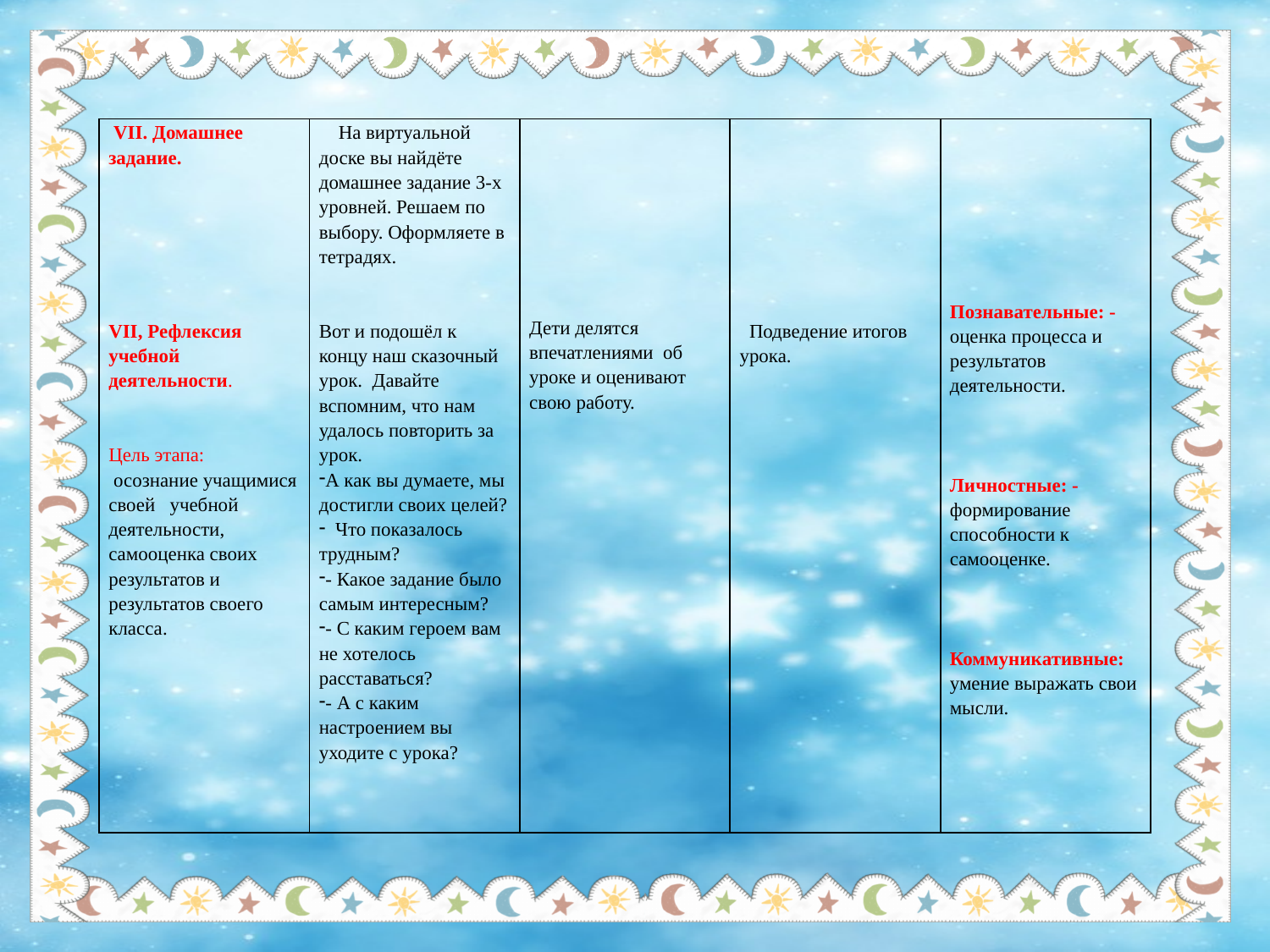

| VII. Домашнее задание. VII, Рефлексия учебной деятельности. Цель этапа: осознание учащимися своей учебной деятельности, самооценка своих результатов и результатов своего класса. | На виртуальной доске вы найдёте домашнее задание 3-х уровней. Решаем по выбору. Оформляете в тетрадях. Вот и подошёл к концу наш сказочный урок. Давайте вспомним, что нам удалось повторить за урок. А как вы думаете, мы достигли своих целей? Что показалось трудным? - Какое задание было самым интересным? - С каким героем вам не хотелось расставаться? - А с каким настроением вы уходите с урока? | Дети делятся впечатлениями об уроке и оценивают свою работу. | Подведение итогов урока. | Познавательные: - оценка процесса и результатов деятельности. Личностные: - формирование способности к самооценке. Коммуникативные: умение выражать свои мысли. |
| --- | --- | --- | --- | --- |